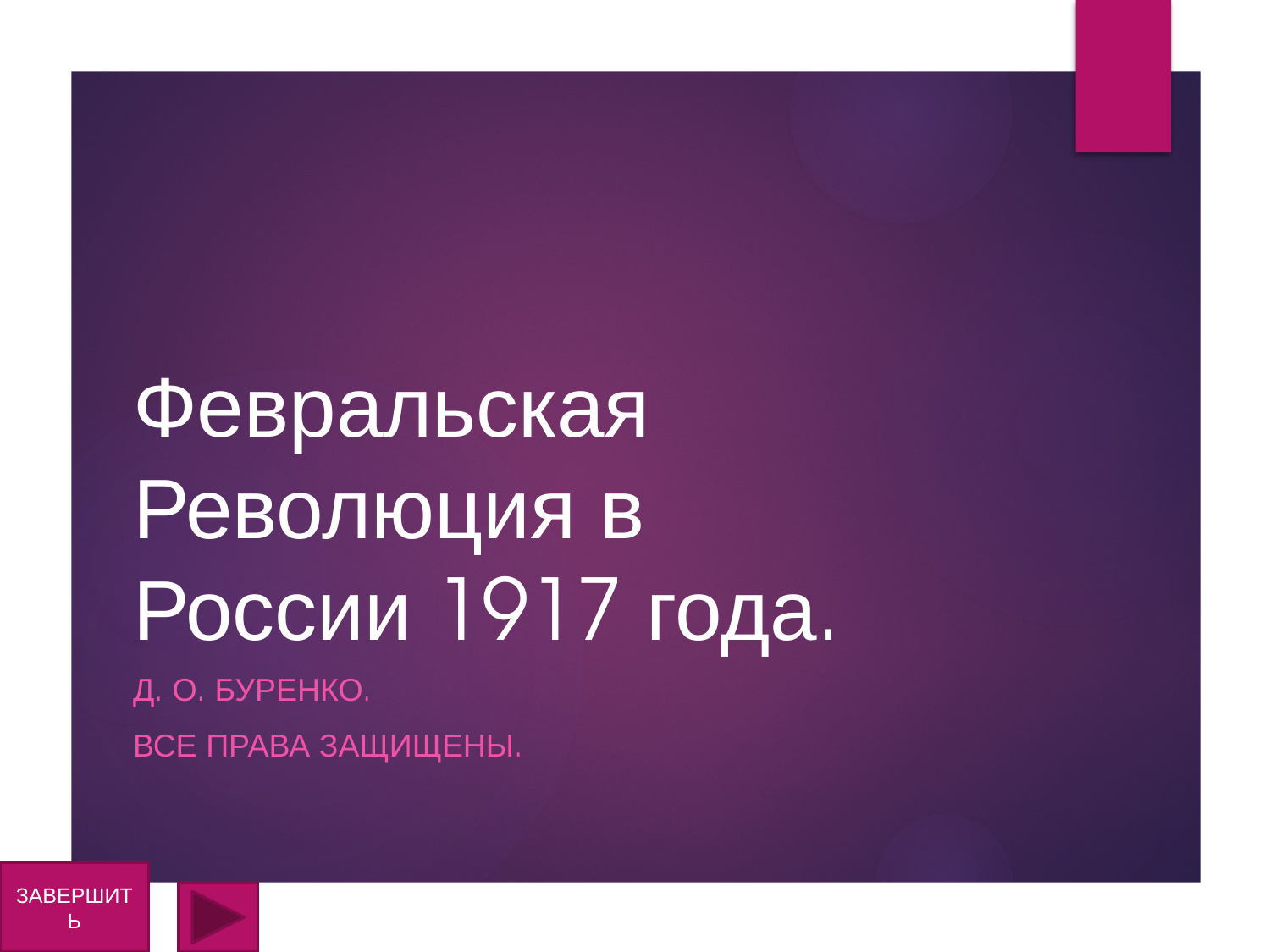

# Февральская Революция в России 1917 года.
Д. О. Буренко.
Все права защищены.
ЗАВЕРШИТЬ